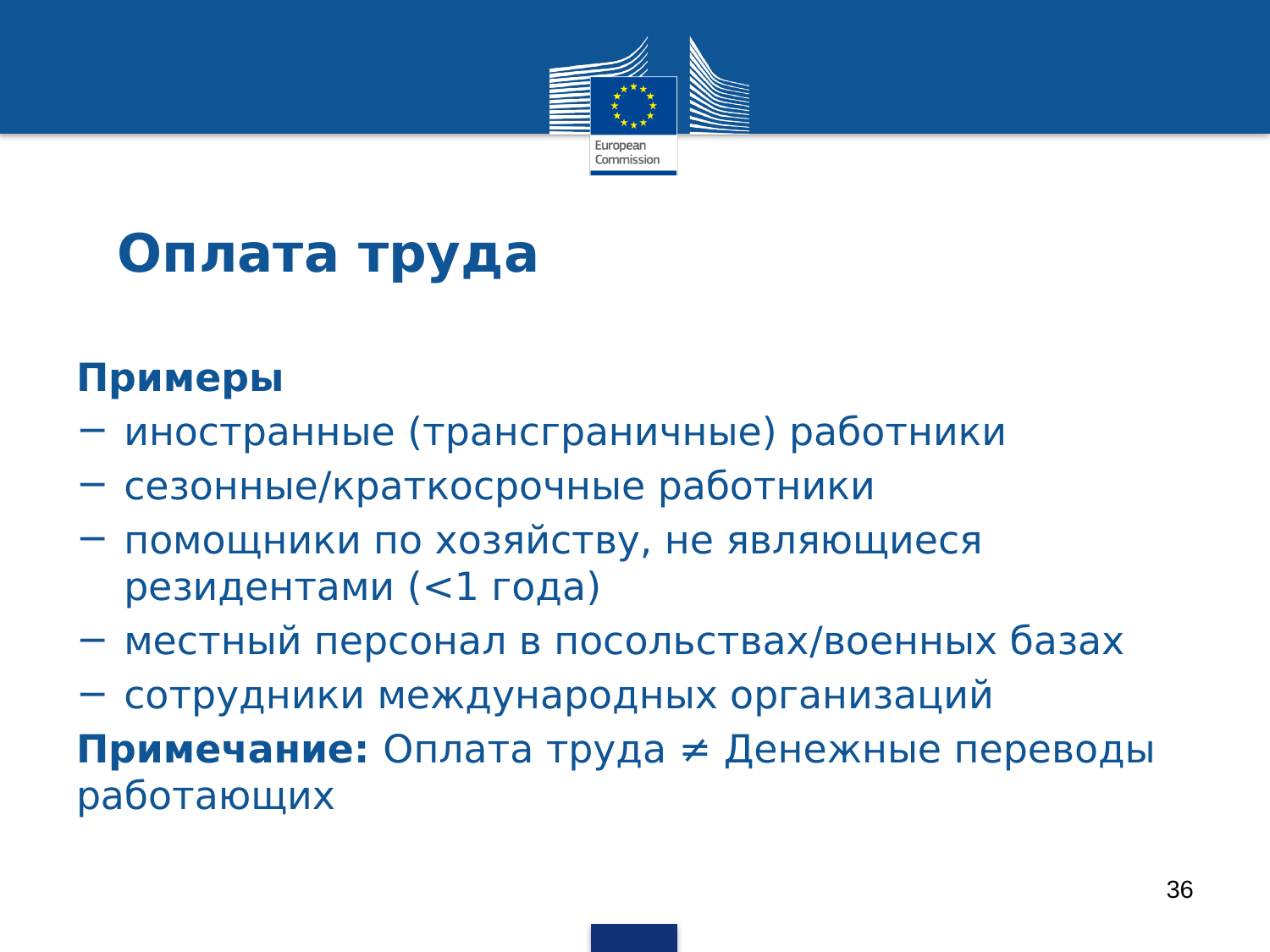

# Оплата труда
Примеры
иностранные (трансграничные) работники
сезонные/краткосрочные работники
помощники по хозяйству, не являющиеся резидентами (<1 года)
местный персонал в посольствах/военных базах
сотрудники международных организаций
Примечание: Оплата труда ≠ Денежные переводы работающих
36